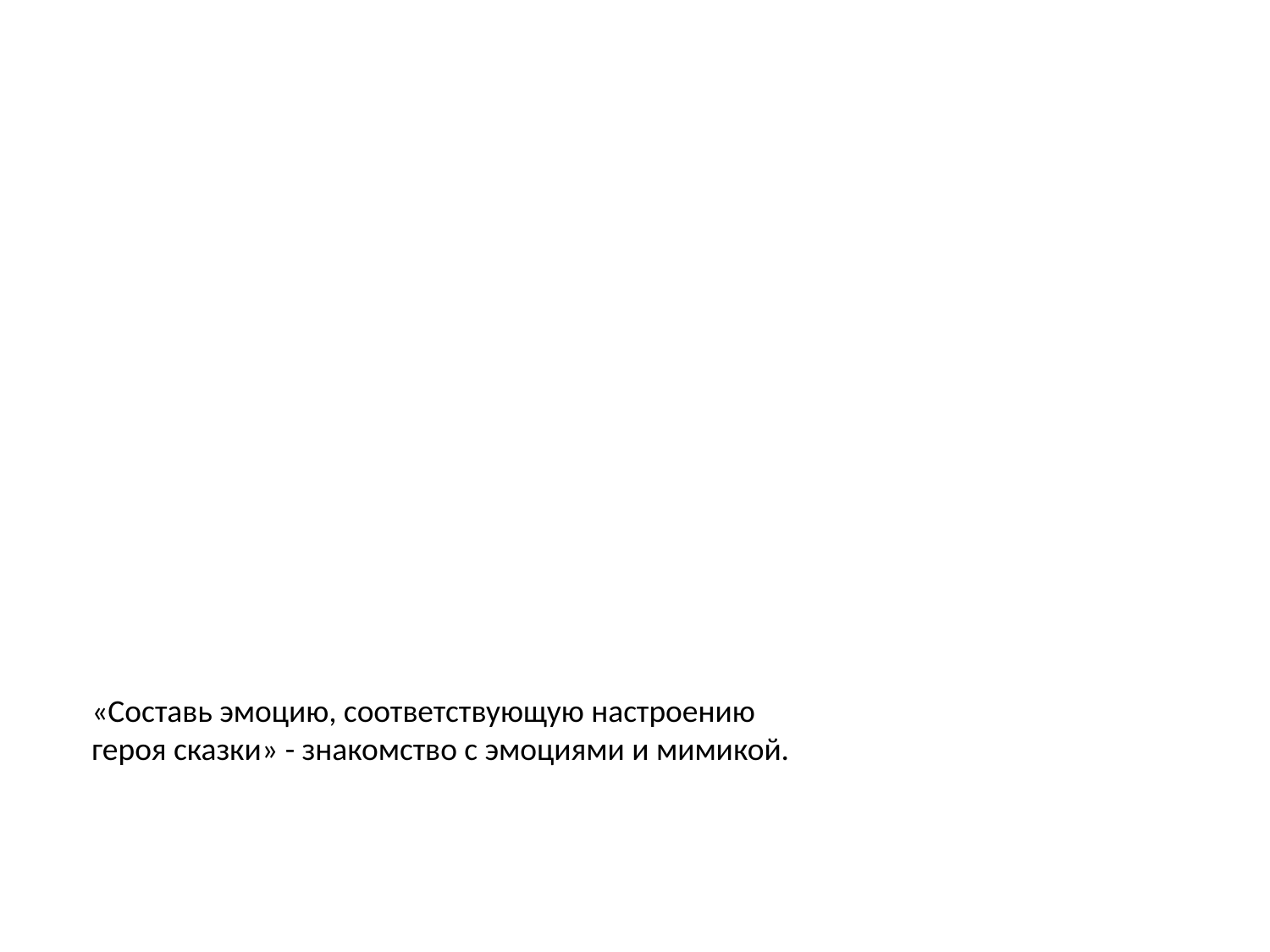

«Составь эмоцию, соответствующую настроению героя сказки» - знакомство с эмоциями и мимикой.